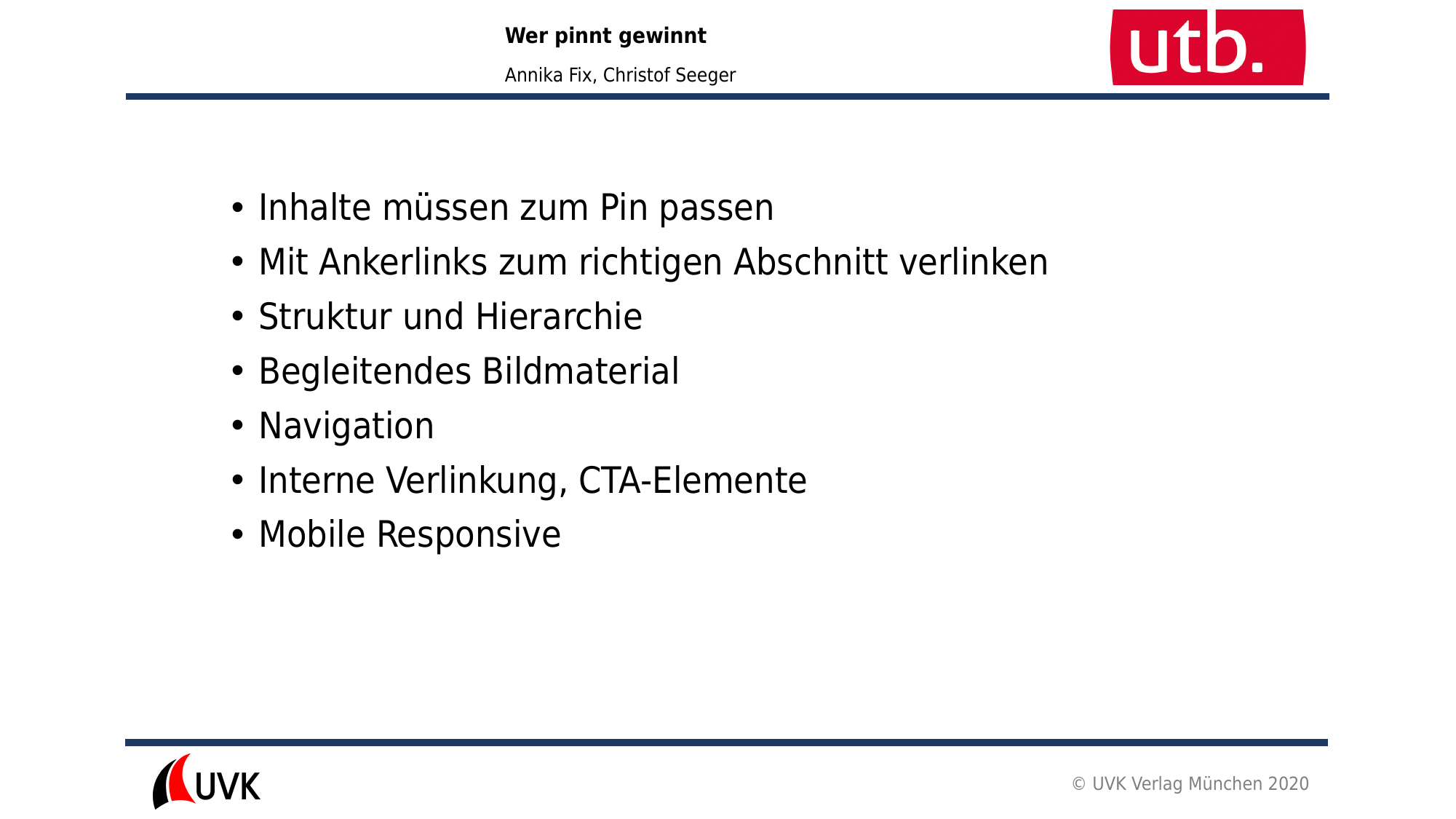

Inhalte müssen zum Pin passen
Mit Ankerlinks zum richtigen Abschnitt verlinken
Struktur und Hierarchie
Begleitendes Bildmaterial
Navigation
Interne Verlinkung, CTA-Elemente
Mobile Responsive